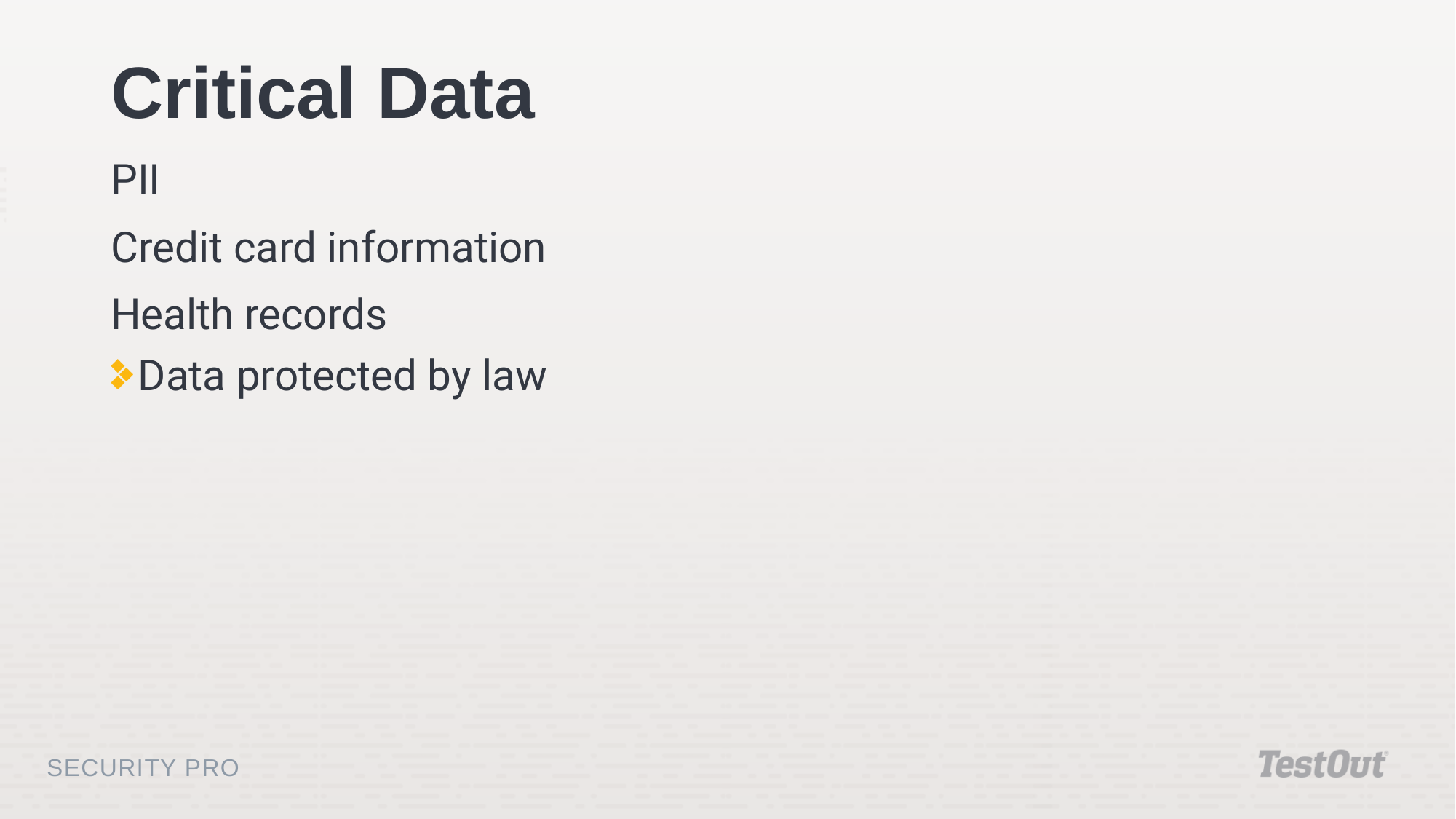

# Critical Data
PII
Credit card information
Health records
Data protected by law
Security Pro